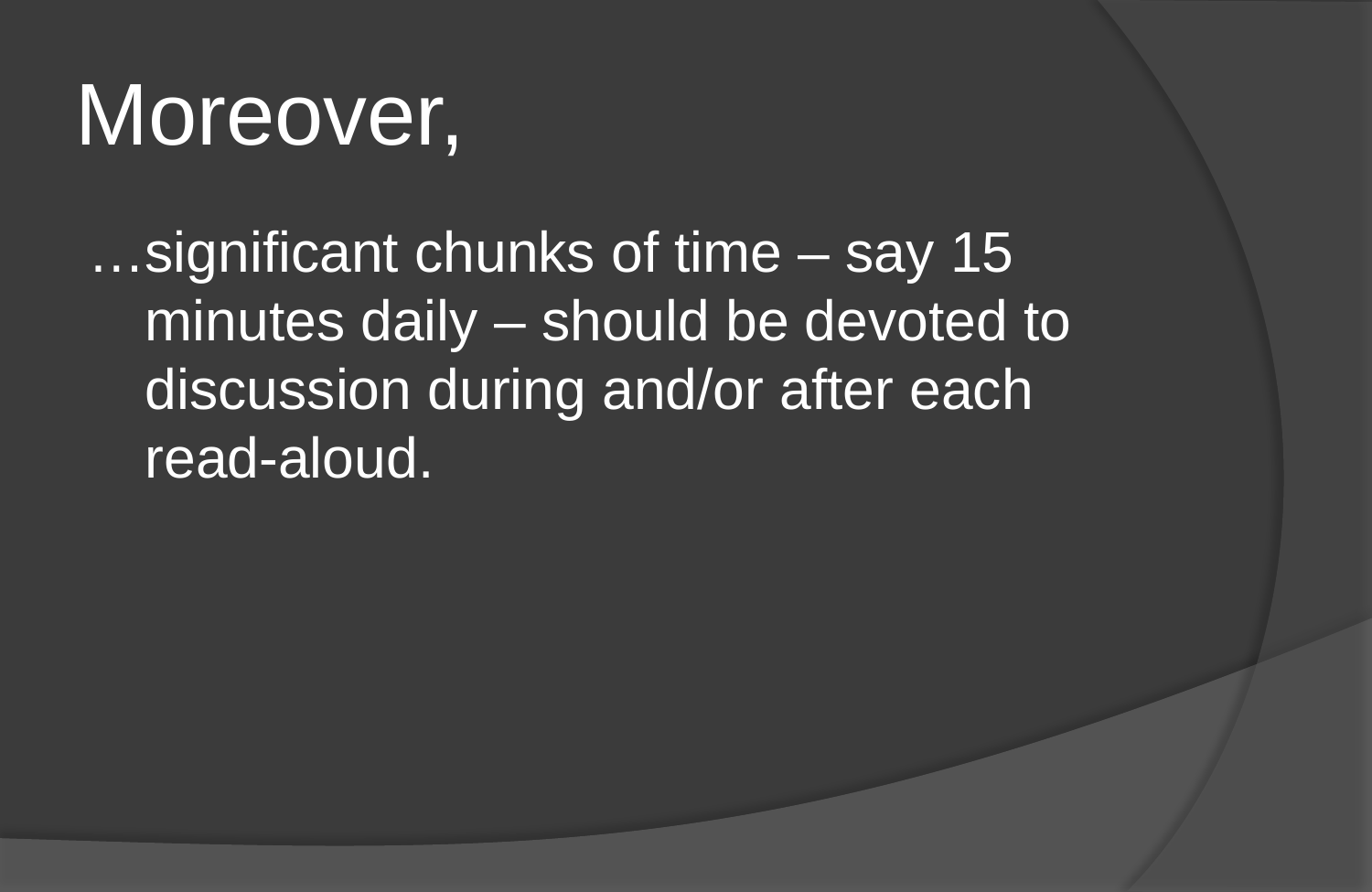

# Moreover,
…significant chunks of time – say 15 minutes daily – should be devoted to discussion during and/or after each read-aloud.